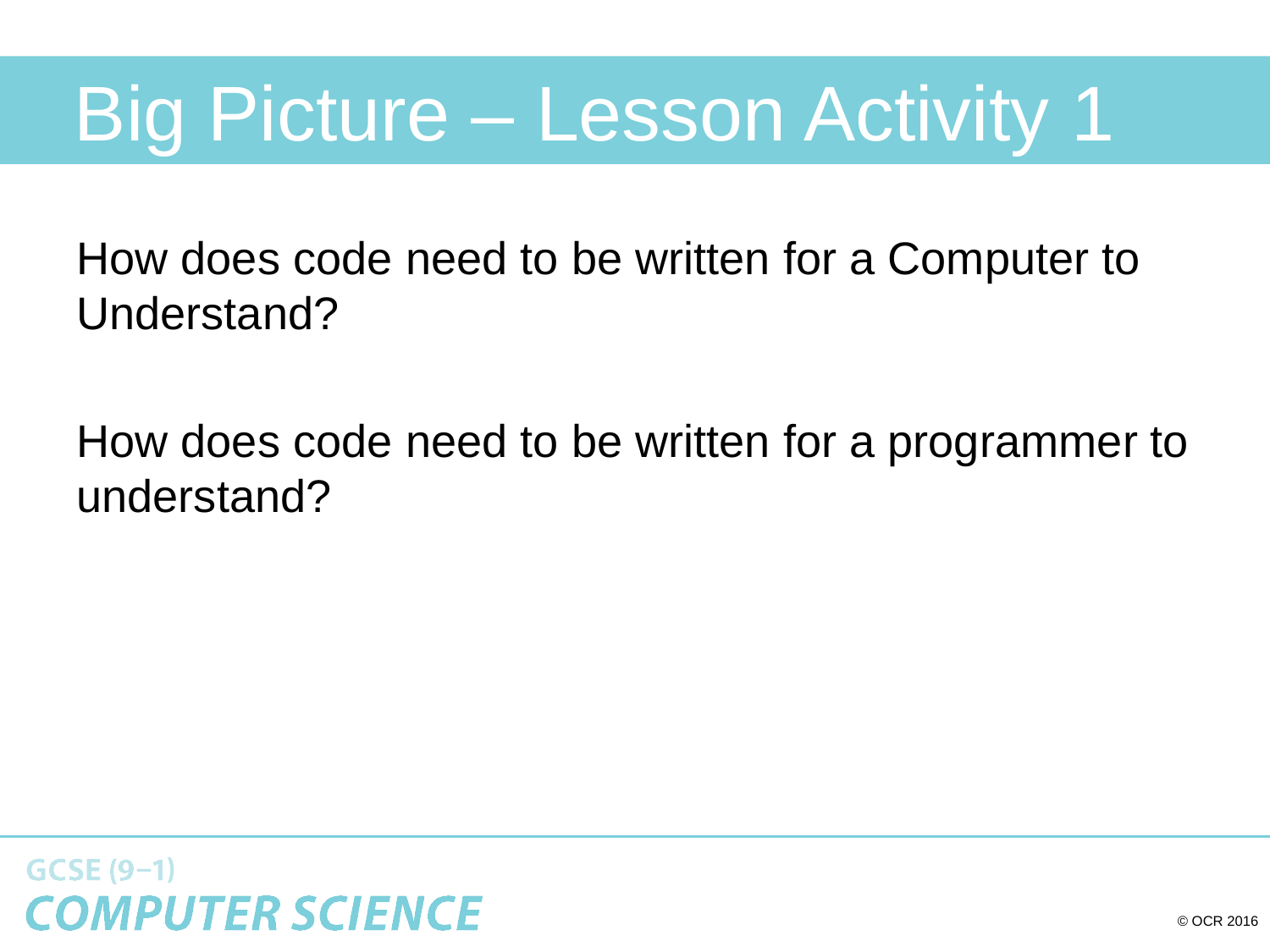

# Big Picture – Lesson Activity 1
How does code need to be written for a Computer to Understand?

How does code need to be written for a programmer to understand?